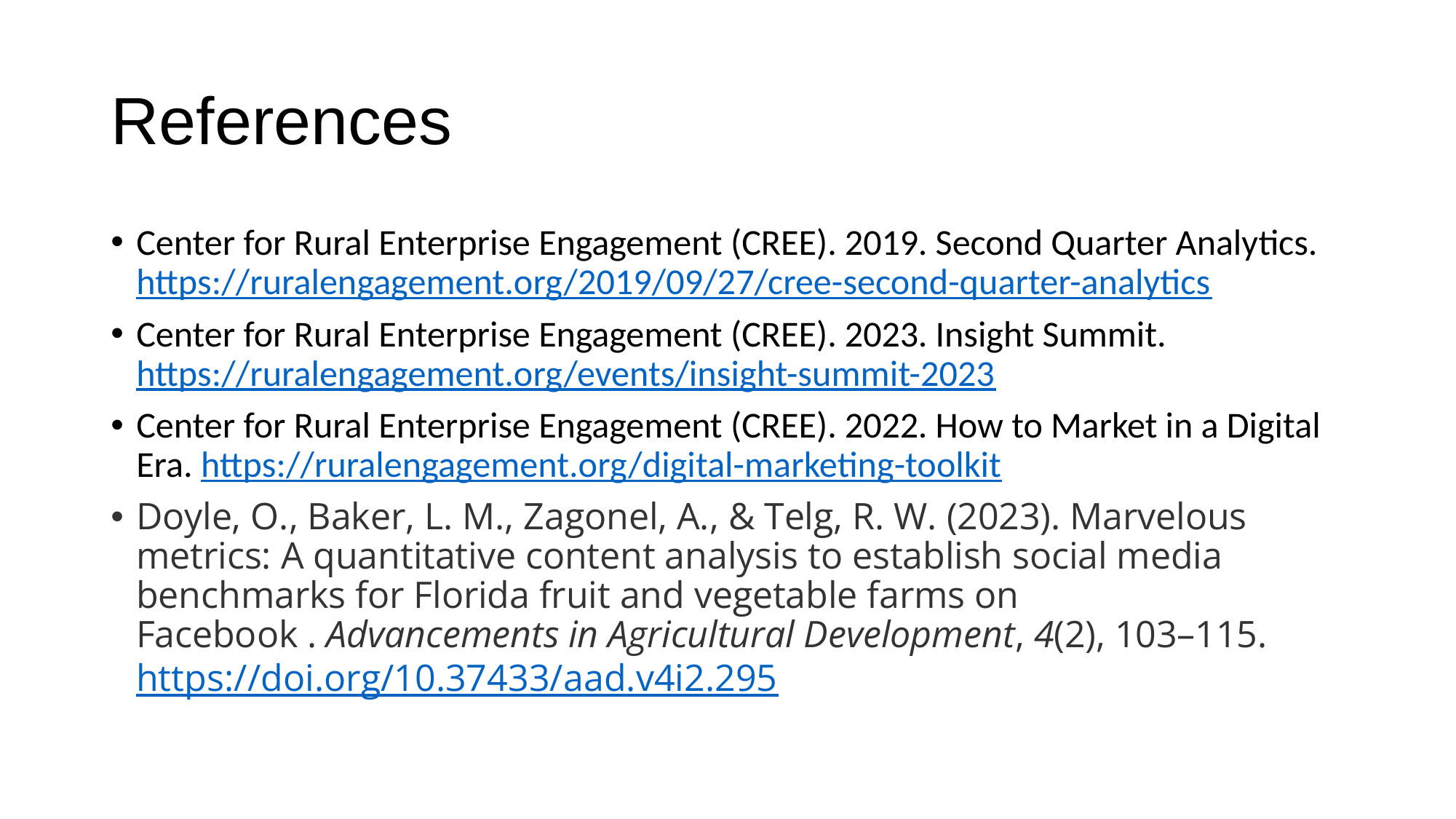

# References
Center for Rural Enterprise Engagement (CREE). 2019. Second Quarter Analytics. https://ruralengagement.org/2019/09/27/cree-second-quarter-analytics
Center for Rural Enterprise Engagement (CREE). 2023. Insight Summit. https://ruralengagement.org/events/insight-summit-2023
Center for Rural Enterprise Engagement (CREE). 2022. How to Market in a Digital Era. https://ruralengagement.org/digital-marketing-toolkit
Doyle, O., Baker, L. M., Zagonel, A., & Telg, R. W. (2023). Marvelous metrics: A quantitative content analysis to establish social media benchmarks for Florida fruit and vegetable farms on Facebook . Advancements in Agricultural Development, 4(2), 103–115. https://doi.org/10.37433/aad.v4i2.295